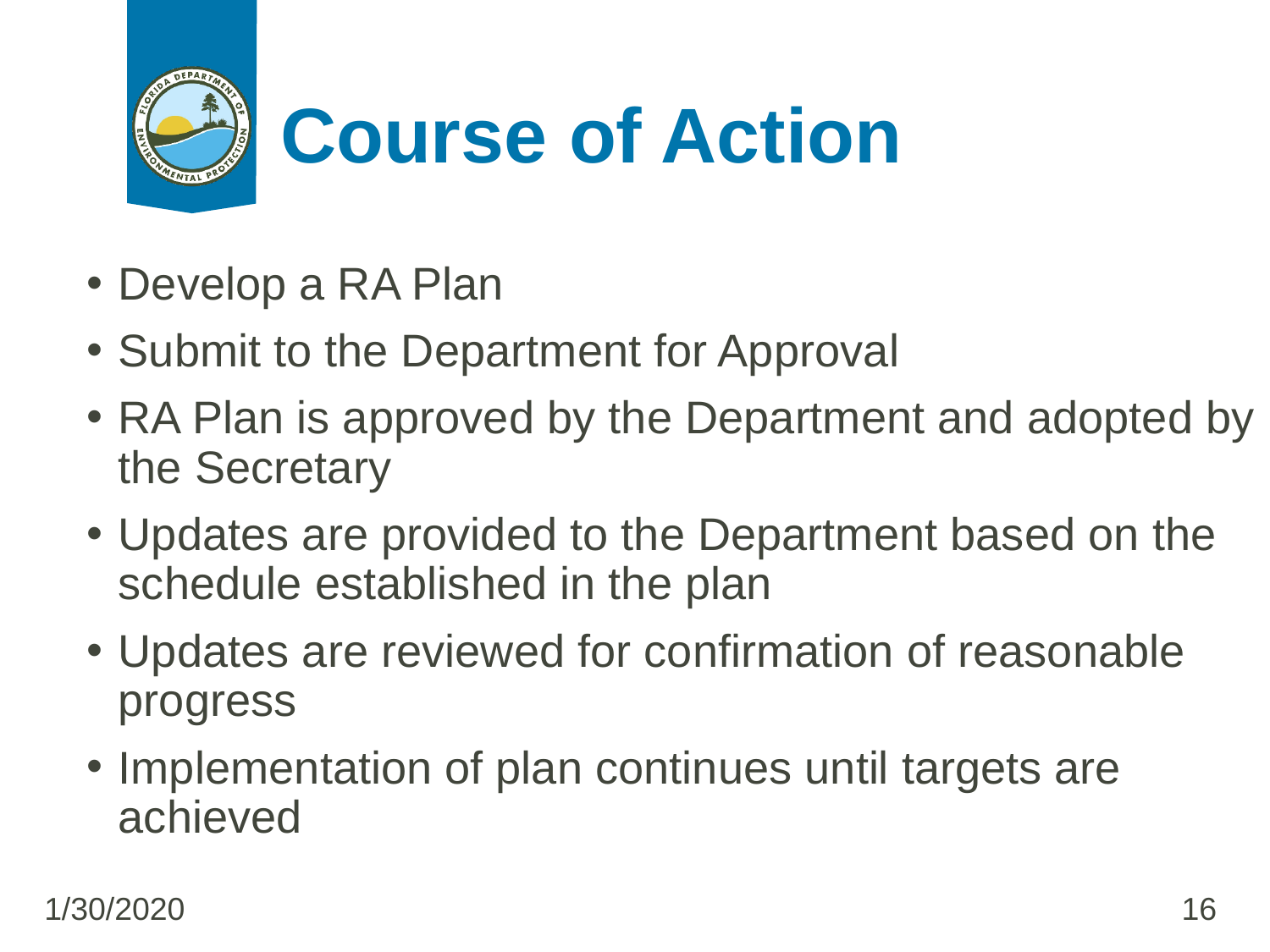

# Course of Action
Develop a RA Plan
Submit to the Department for Approval
RA Plan is approved by the Department and adopted by the Secretary
Updates are provided to the Department based on the schedule established in the plan
Updates are reviewed for confirmation of reasonable progress
Implementation of plan continues until targets are achieved

1/30/2020